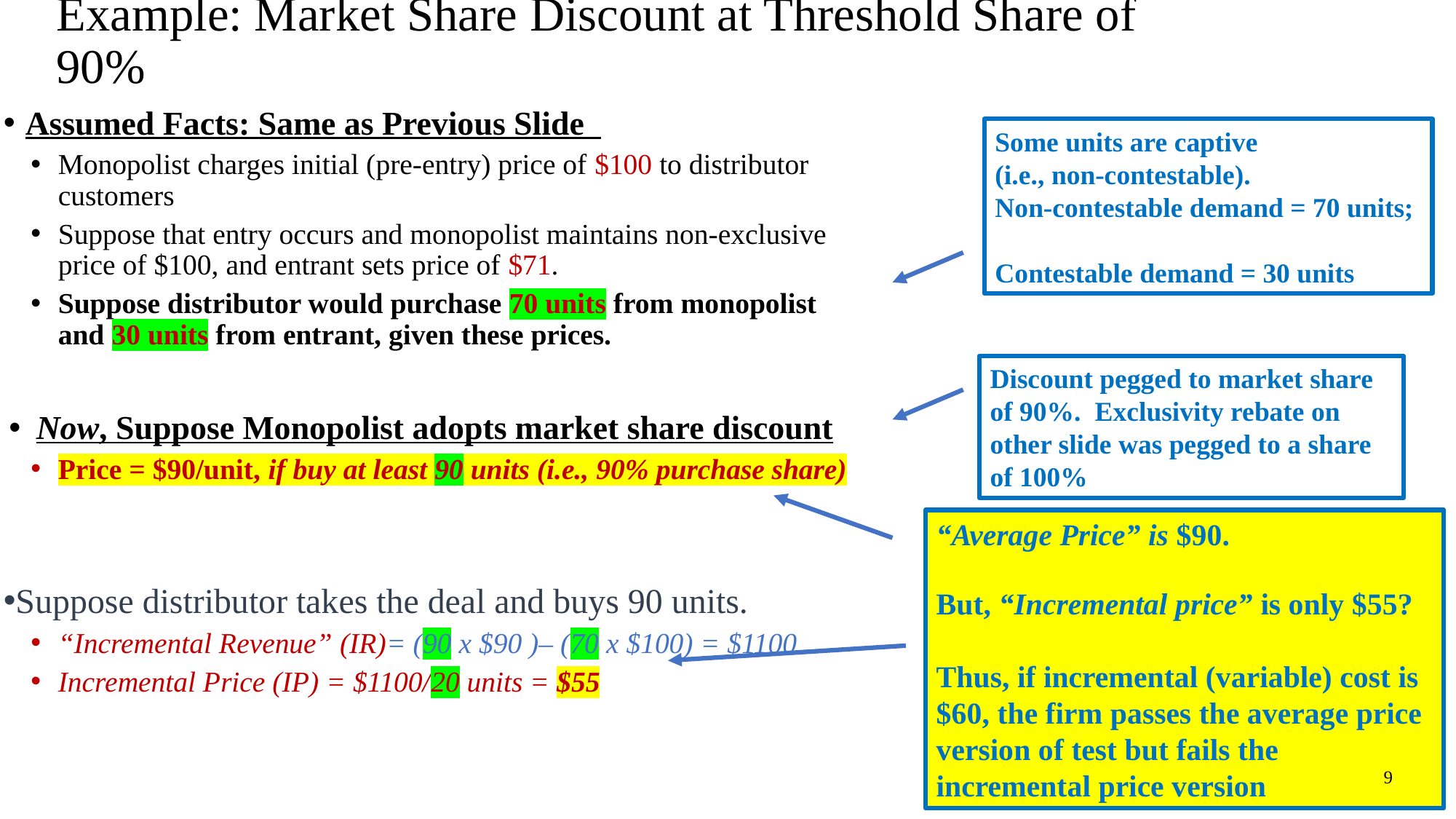

# Example: Market Share Discount at Threshold Share of 90%
Assumed Facts: Same as Previous Slide
Monopolist charges initial (pre-entry) price of $100 to distributor customers
Suppose that entry occurs and monopolist maintains non-exclusive price of $100, and entrant sets price of $71.
Suppose distributor would purchase 70 units from monopolist and 30 units from entrant, given these prices.

Now, Suppose Monopolist adopts market share discount
Price = $90/unit, if buy at least 90 units (i.e., 90% purchase share)

Suppose distributor takes the deal and buys 90 units.
“Incremental Revenue” (IR)= (90 x $90 )– (70 x $100) = $1100
Incremental Price (IP) = $1100/20 units = $55

Some units are captive
(i.e., non-contestable).
Non-contestable demand = 70 units;

Contestable demand = 30 units
Discount pegged to market share of 90%.  Exclusivity rebate on other slide was pegged to a share of 100%
“Average Price” is $90.

But, “Incremental price” is only $55?

Thus, if incremental (variable) cost is $60, the firm passes the average price version of test but fails the incremental price version
9